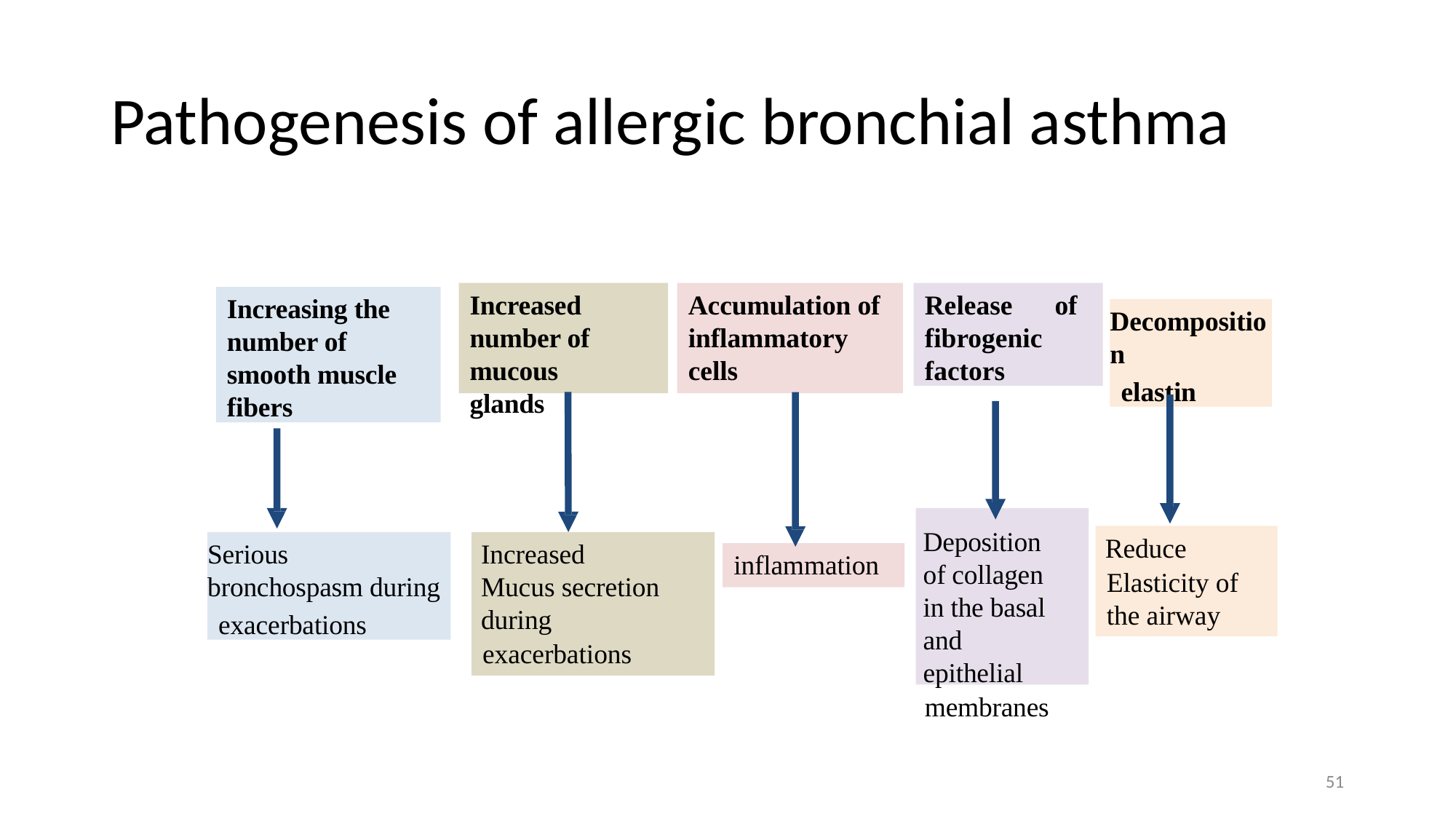

# Pathogenesis of allergic bronchial asthma

Release of fibrogenic factors
Increased number of mucous glands
Accumulation of inflammatory cells
Increasing the number of smooth muscle fibers
Decomposition
elastin

Deposition of collagen in the basal and epithelial
membranes

Reduce
Elasticity of the airway
Serious
bronchospasm during
exacerbations

Increased
Mucus secretion during
exacerbations

inflammation
51